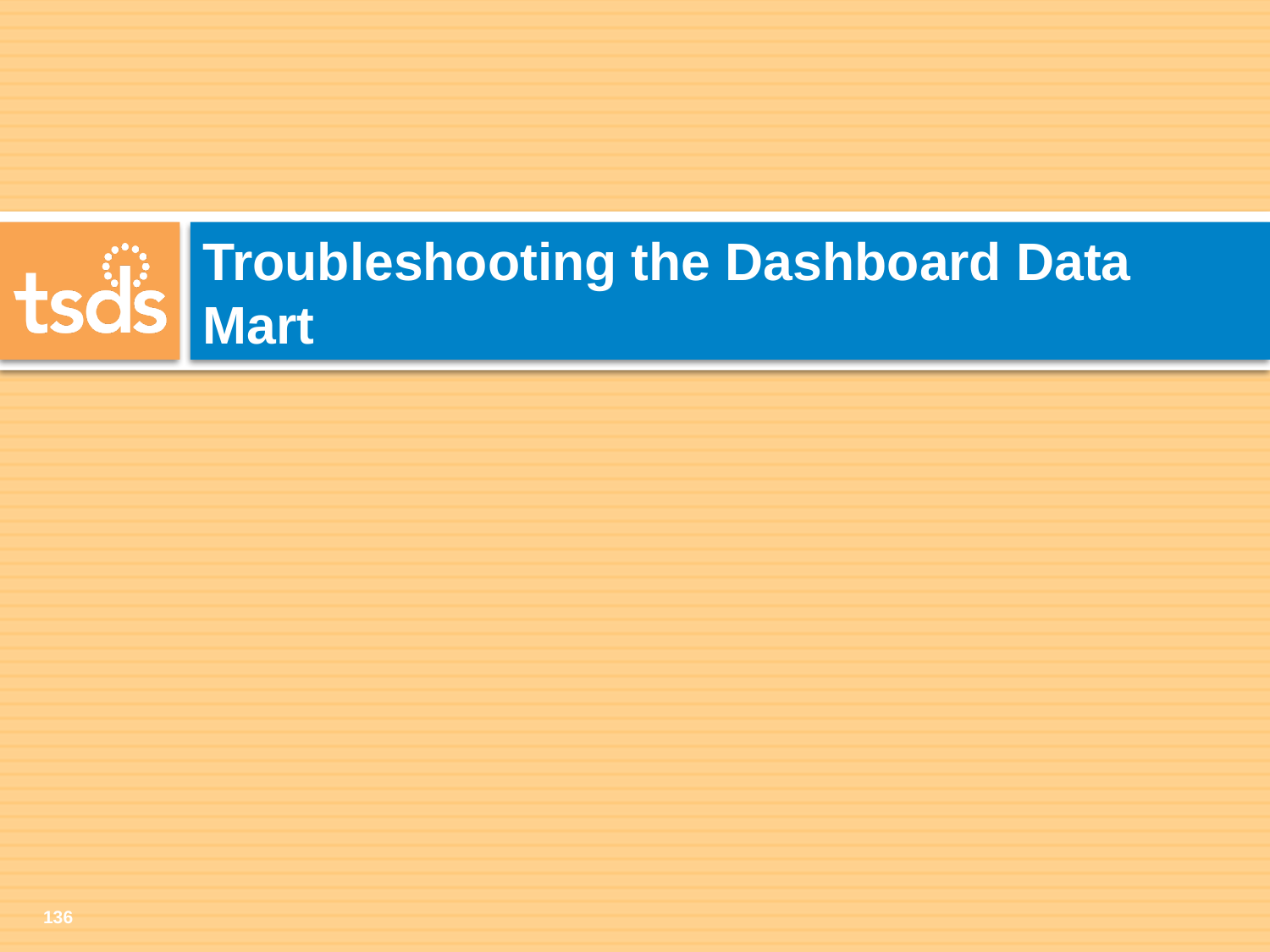

# Troubleshooting the Dashboard Data Mart
136